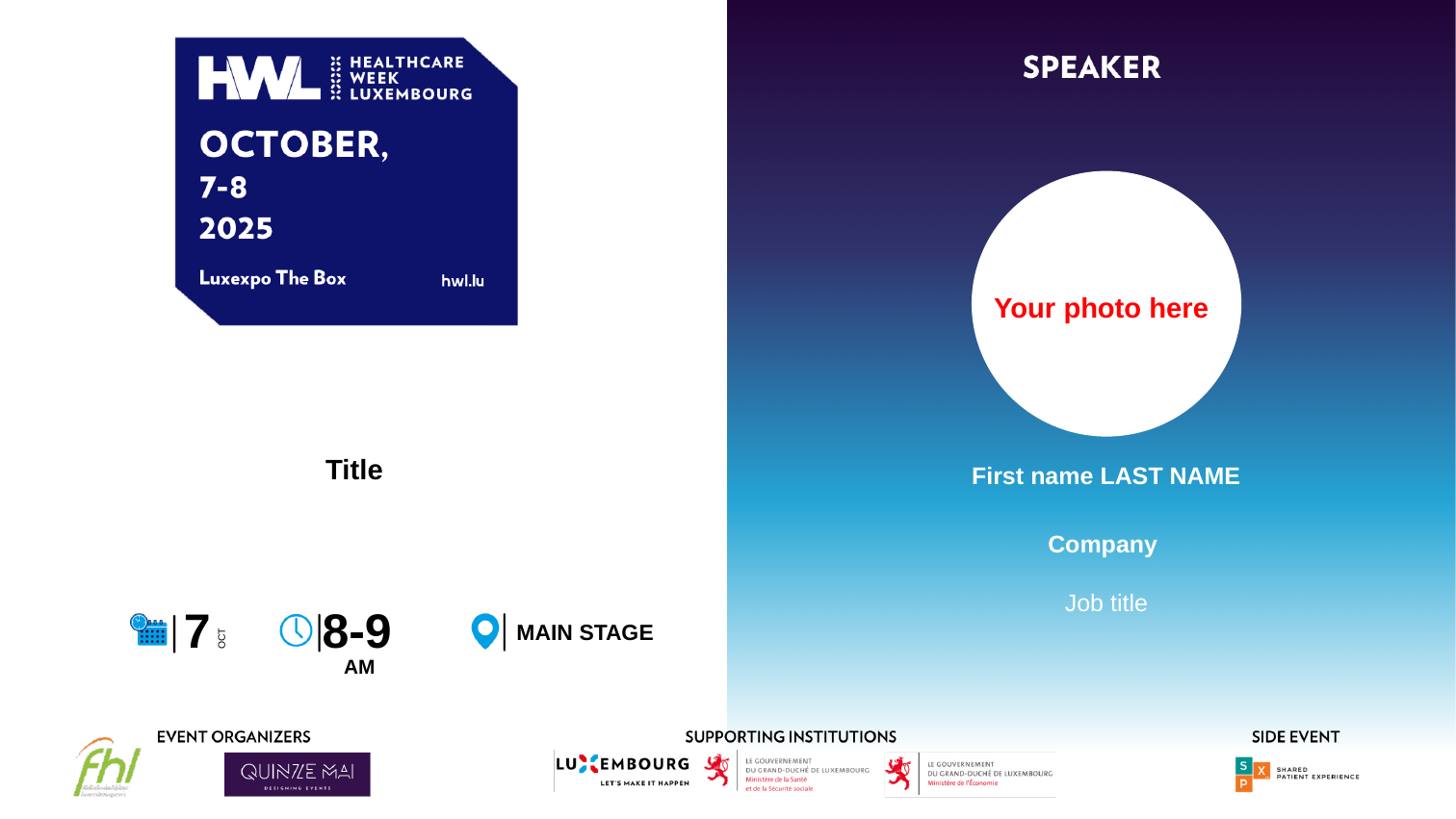

Your photo here
Title
First name LAST NAME
Company
 Job title
7
8-9
MAIN STAGE
AM